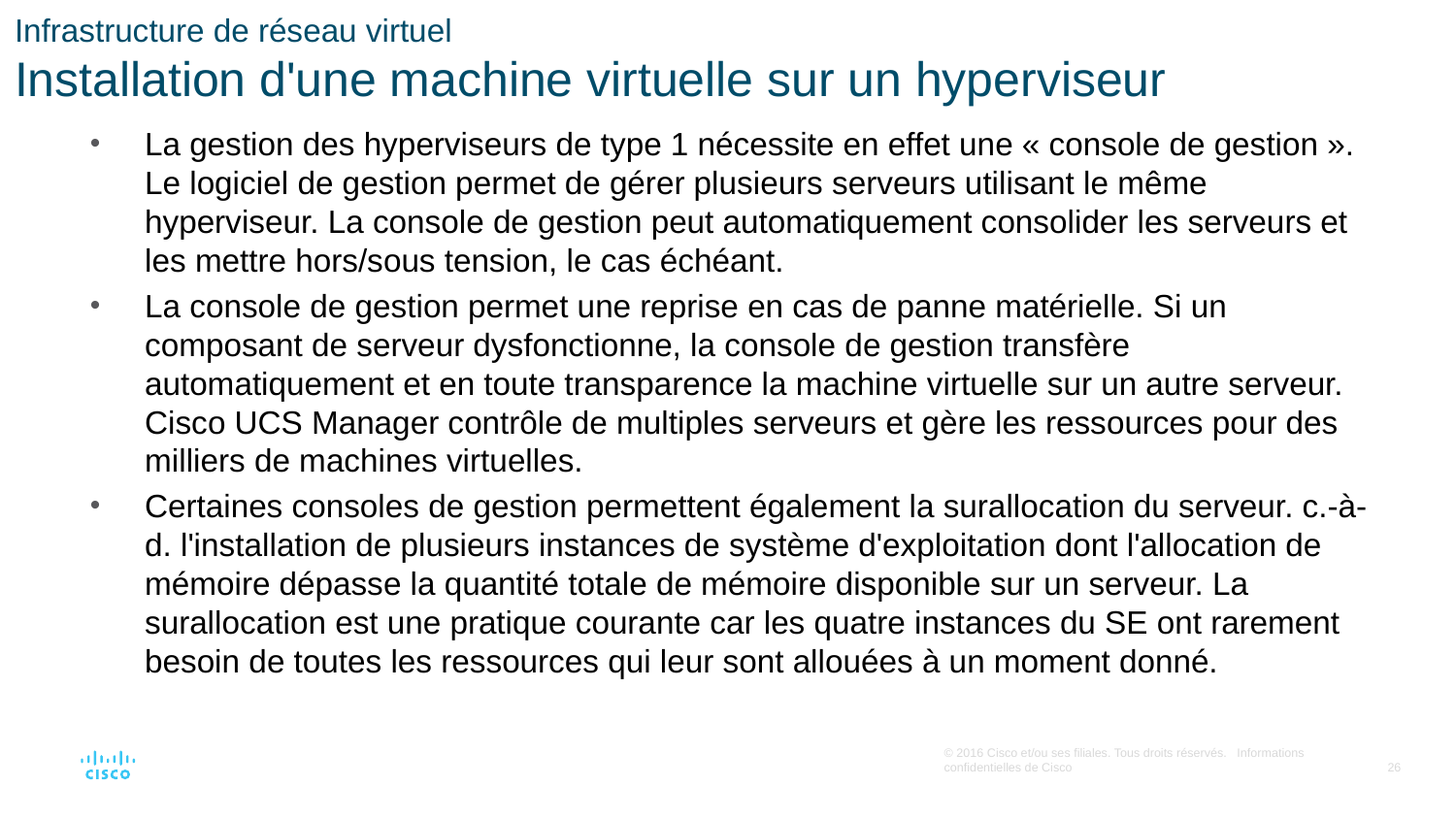

# Infrastructure de réseau virtuel Installation d'une machine virtuelle sur un hyperviseur
La gestion des hyperviseurs de type 1 nécessite en effet une « console de gestion ». Le logiciel de gestion permet de gérer plusieurs serveurs utilisant le même hyperviseur. La console de gestion peut automatiquement consolider les serveurs et les mettre hors/sous tension, le cas échéant.
La console de gestion permet une reprise en cas de panne matérielle. Si un composant de serveur dysfonctionne, la console de gestion transfère automatiquement et en toute transparence la machine virtuelle sur un autre serveur. Cisco UCS Manager contrôle de multiples serveurs et gère les ressources pour des milliers de machines virtuelles.
Certaines consoles de gestion permettent également la surallocation du serveur. c.-à-d. l'installation de plusieurs instances de système d'exploitation dont l'allocation de mémoire dépasse la quantité totale de mémoire disponible sur un serveur. La surallocation est une pratique courante car les quatre instances du SE ont rarement besoin de toutes les ressources qui leur sont allouées à un moment donné.